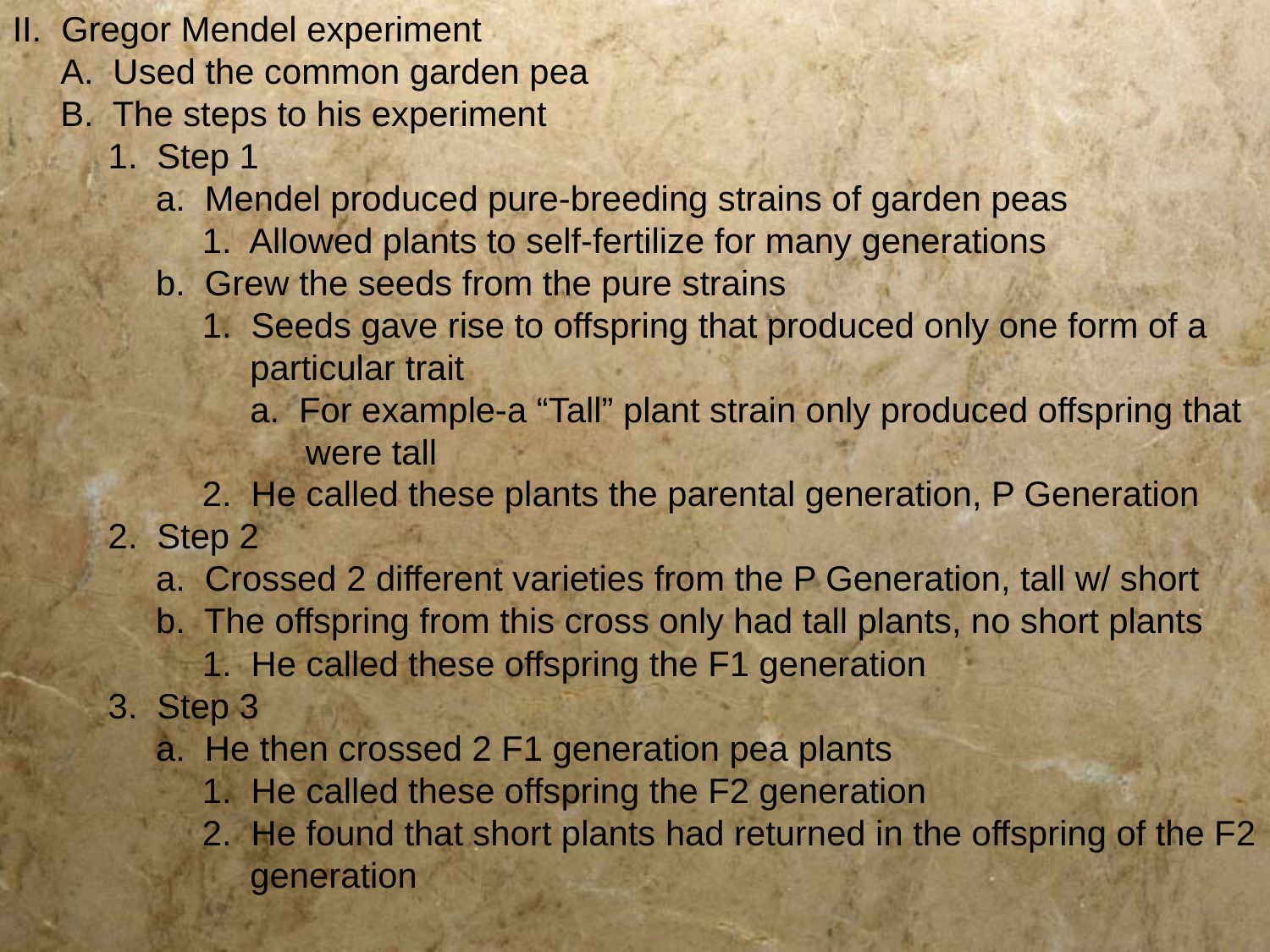

II.  Gregor Mendel experiment
	A.  Used the common garden pea
	B.  The steps to his experiment
	1.  Step 1
		a.  Mendel produced pure-breeding strains of garden peas
			1.  Allowed plants to self-fertilize for many generations
	b.  Grew the seeds from the pure strains
		1.  Seeds gave rise to offspring that produced only one form of a 			particular trait
			a.  For example-a “Tall” plant strain only produced offspring that 				were tall
	2.  He called these plants the parental generation, P Generation
	2.  Step 2
		a.  Crossed 2 different varieties from the P Generation, tall w/ short
		b.  The offspring from this cross only had tall plants, no short plants
			1.  He called these offspring the F1 generation
	3.  Step 3
		a.  He then crossed 2 F1 generation pea plants
			1.  He called these offspring the F2 generation
			2.  He found that short plants had returned in the offspring of the F2 				generation